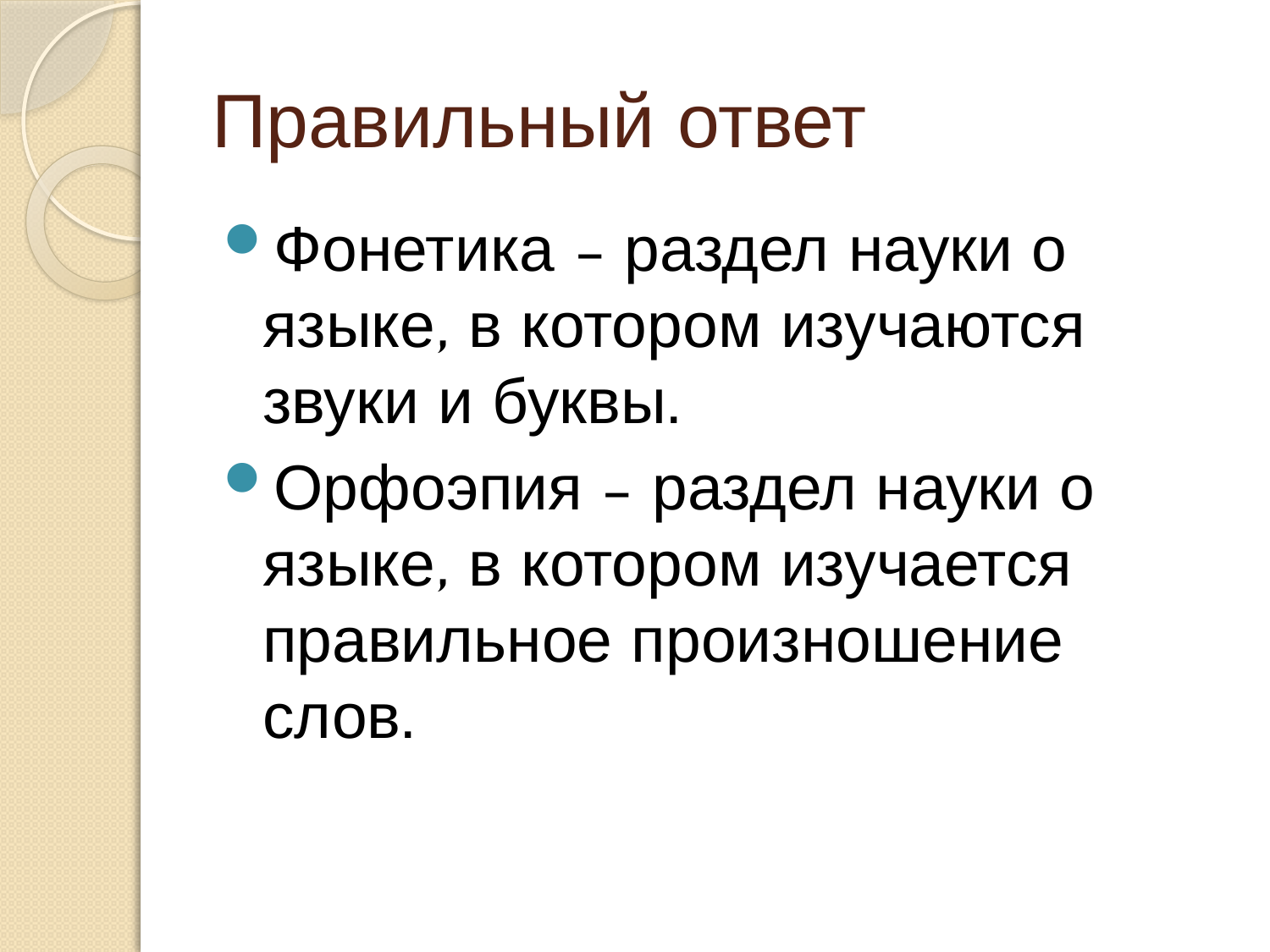

# Правильный ответ
Фонетика – раздел науки о языке, в котором изучаются звуки и буквы.
Орфоэпия – раздел науки о языке, в котором изучается правильное произношение слов.